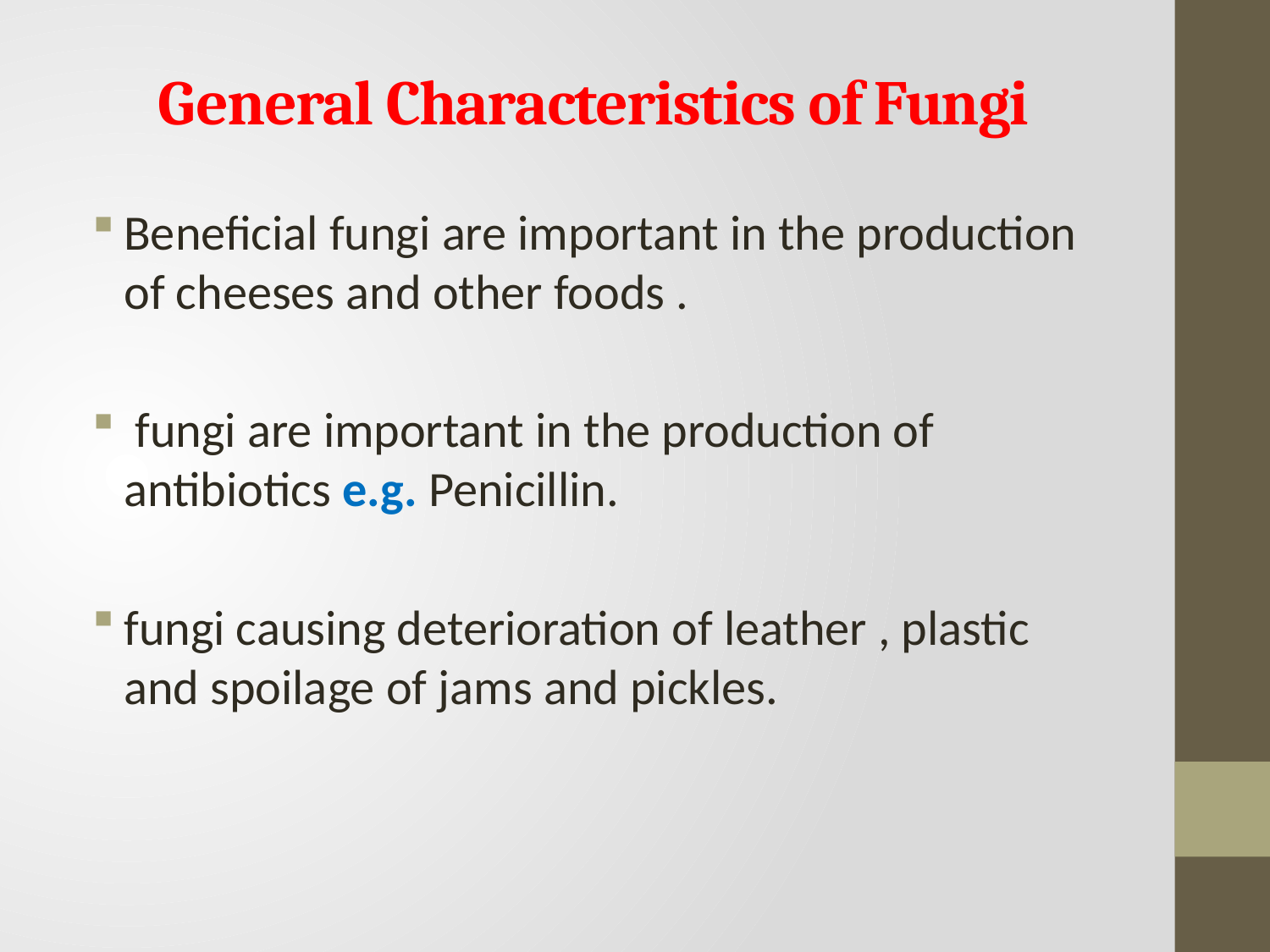

# General Characteristics of Fungi
Beneficial fungi are important in the production of cheeses and other foods .

 fungi are important in the production of    antibiotics e.g. Penicillin.

fungi causing deterioration of leather , plastic and spoilage of jams and pickles.